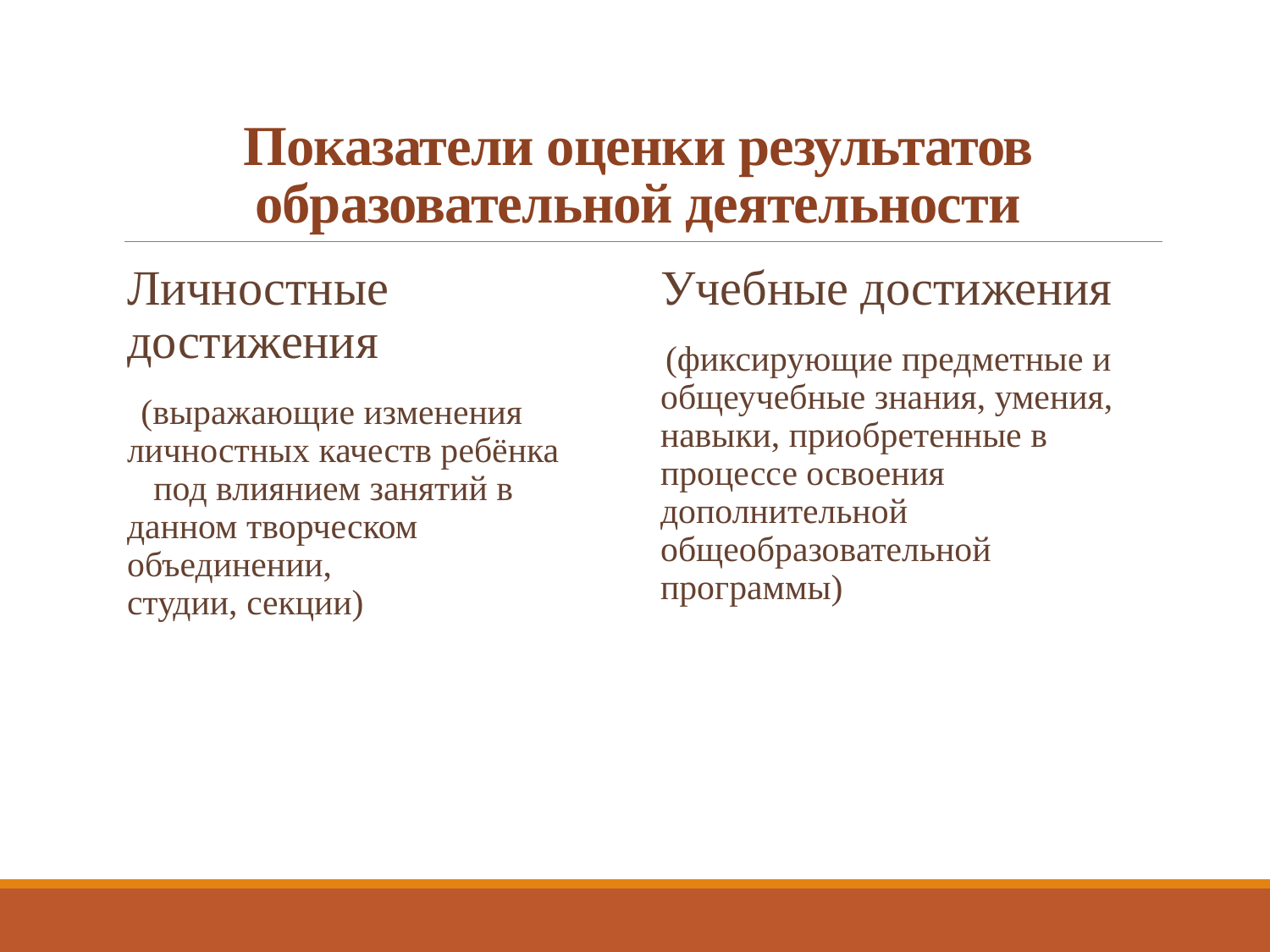

# Показатели оценки результатов образовательной деятельности
Личностные достижения
   (выражающие изменения    личностных качеств ребёнка           под влиянием занятий в данном творческом объединении,                         студии, секции)
Учебные достижения
  (фиксирующие предметные и общеучебные знания, умения, навыки, приобретенные в процессе освоения дополнительной общеобразовательной программы)